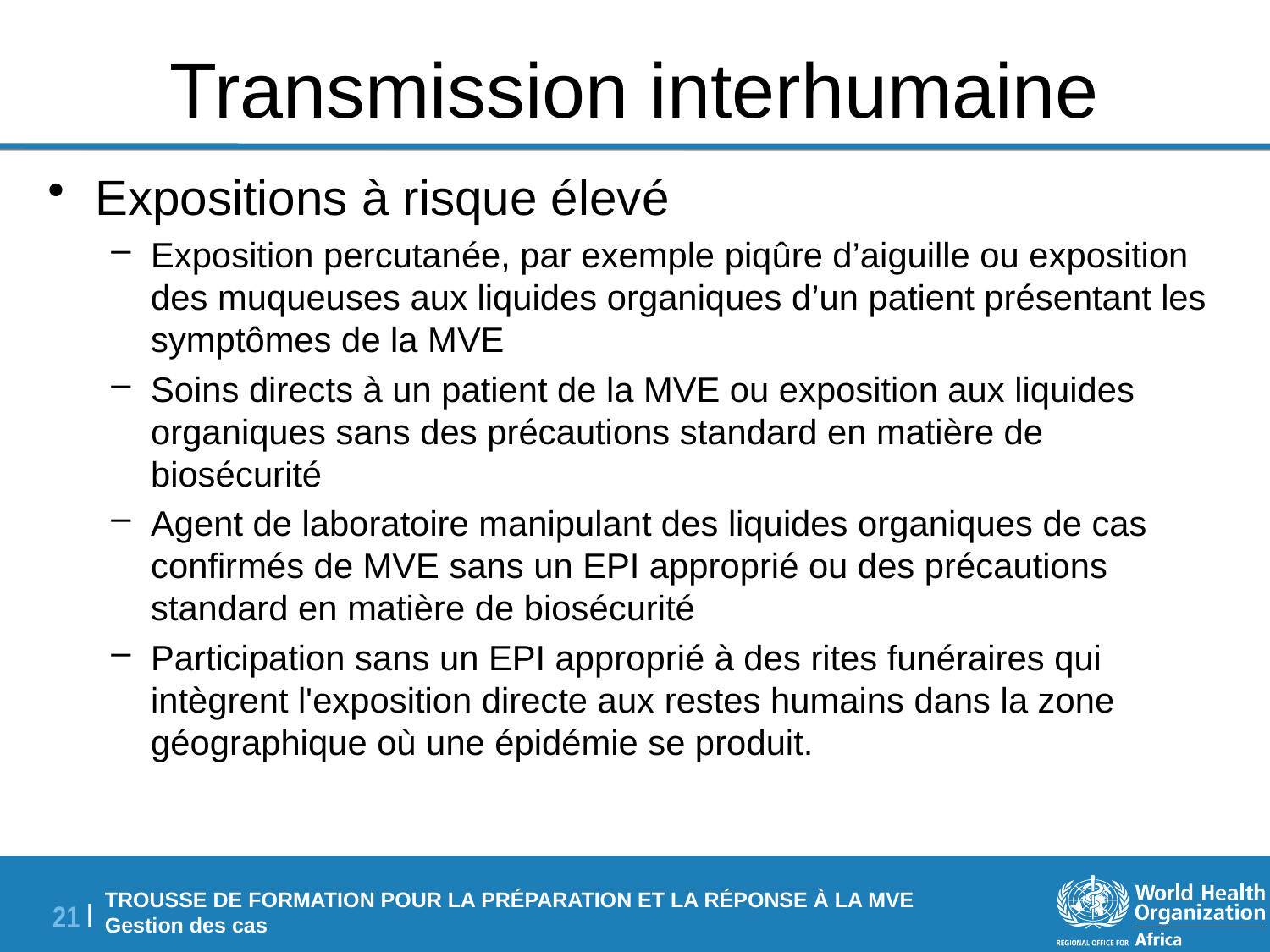

# Transmission interhumaine
Expositions à risque élevé
Exposition percutanée, par exemple piqûre d’aiguille ou exposition des muqueuses aux liquides organiques d’un patient présentant les symptômes de la MVE
Soins directs à un patient de la MVE ou exposition aux liquides organiques sans des précautions standard en matière de biosécurité
Agent de laboratoire manipulant des liquides organiques de cas confirmés de MVE sans un EPI approprié ou des précautions standard en matière de biosécurité
Participation sans un EPI approprié à des rites funéraires qui intègrent l'exposition directe aux restes humains dans la zone géographique où une épidémie se produit.